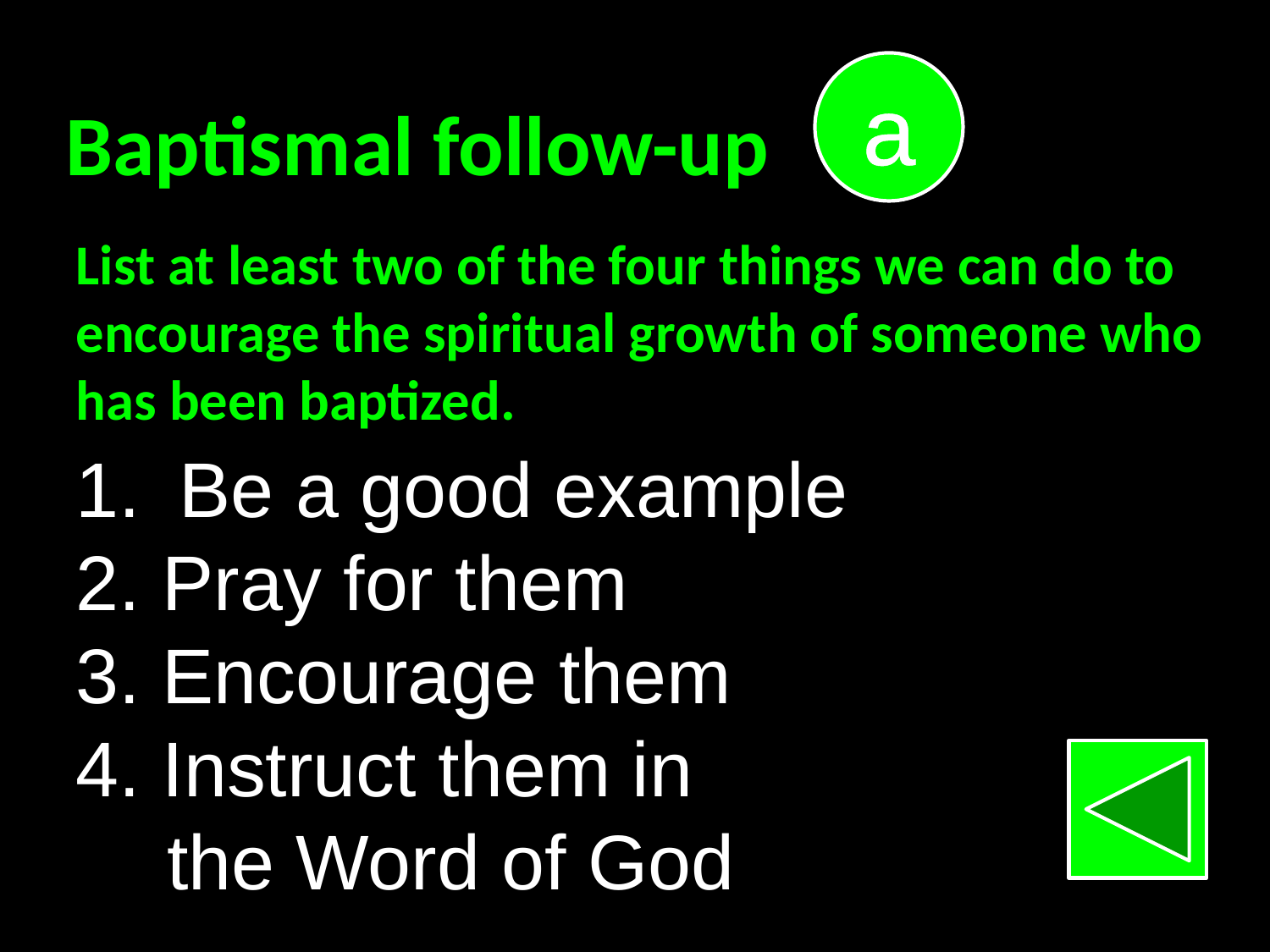

a
Baptismal follow-up
List at least two of the four things we can do to encourage the spiritual growth of someone who has been baptized.
Be a good example
 Pray for them
 Encourage them
 Instruct them in
  the Word of God